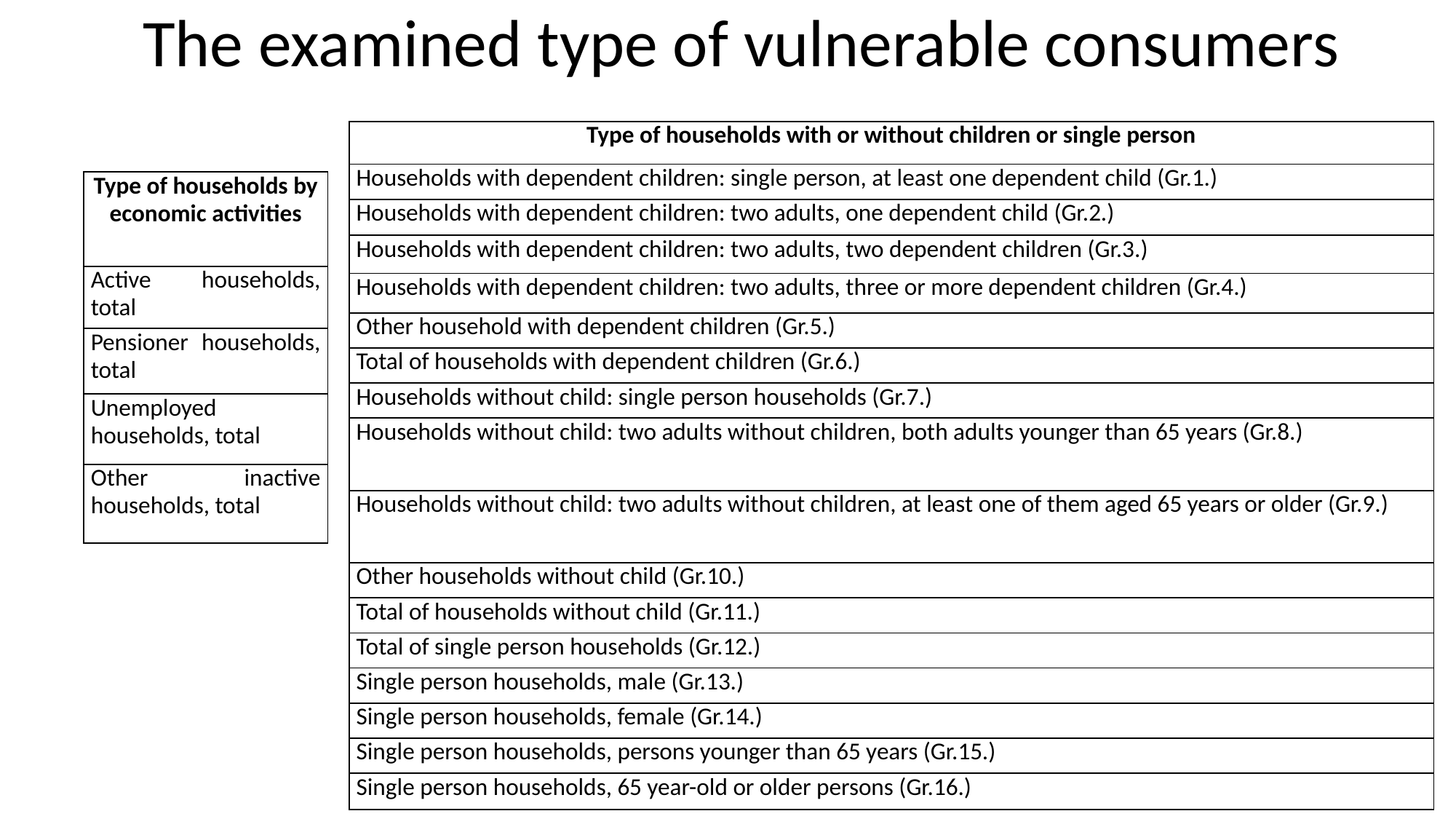

# The examined type of vulnerable consumers
| Type of households with or without children or single person |
| --- |
| Households with dependent children: single person, at least one dependent child (Gr.1.) |
| Households with dependent children: two adults, one dependent child (Gr.2.) |
| Households with dependent children: two adults, two dependent children (Gr.3.) |
| Households with dependent children: two adults, three or more dependent children (Gr.4.) |
| Other household with dependent children (Gr.5.) |
| Total of households with dependent children (Gr.6.) |
| Households without child: single person households (Gr.7.) |
| Households without child: two adults without children, both adults younger than 65 years (Gr.8.) |
| Households without child: two adults without children, at least one of them aged 65 years or older (Gr.9.) |
| Other households without child (Gr.10.) |
| Total of households without child (Gr.11.) |
| Total of single person households (Gr.12.) |
| Single person households, male (Gr.13.) |
| Single person households, female (Gr.14.) |
| Single person households, persons younger than 65 years (Gr.15.) |
| Single person households, 65 year-old or older persons (Gr.16.) |
| Type of households by economic activities |
| --- |
| Active households, total |
| Pensioner households, total |
| Unemployed households, total |
| Other inactive households, total |